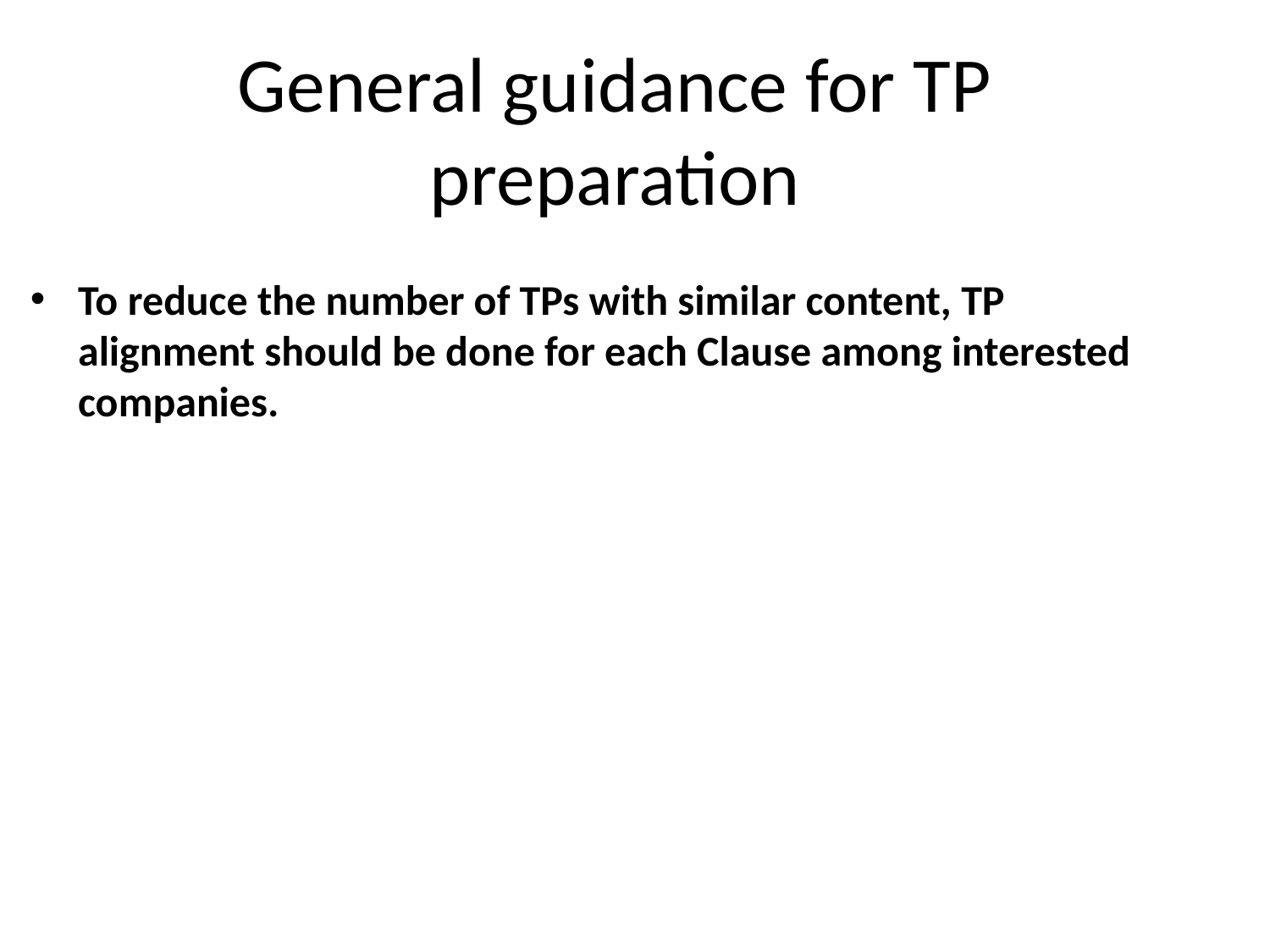

# General guidance for TP preparation
To reduce the number of TPs with similar content, TP alignment should be done for each Clause among interested companies.